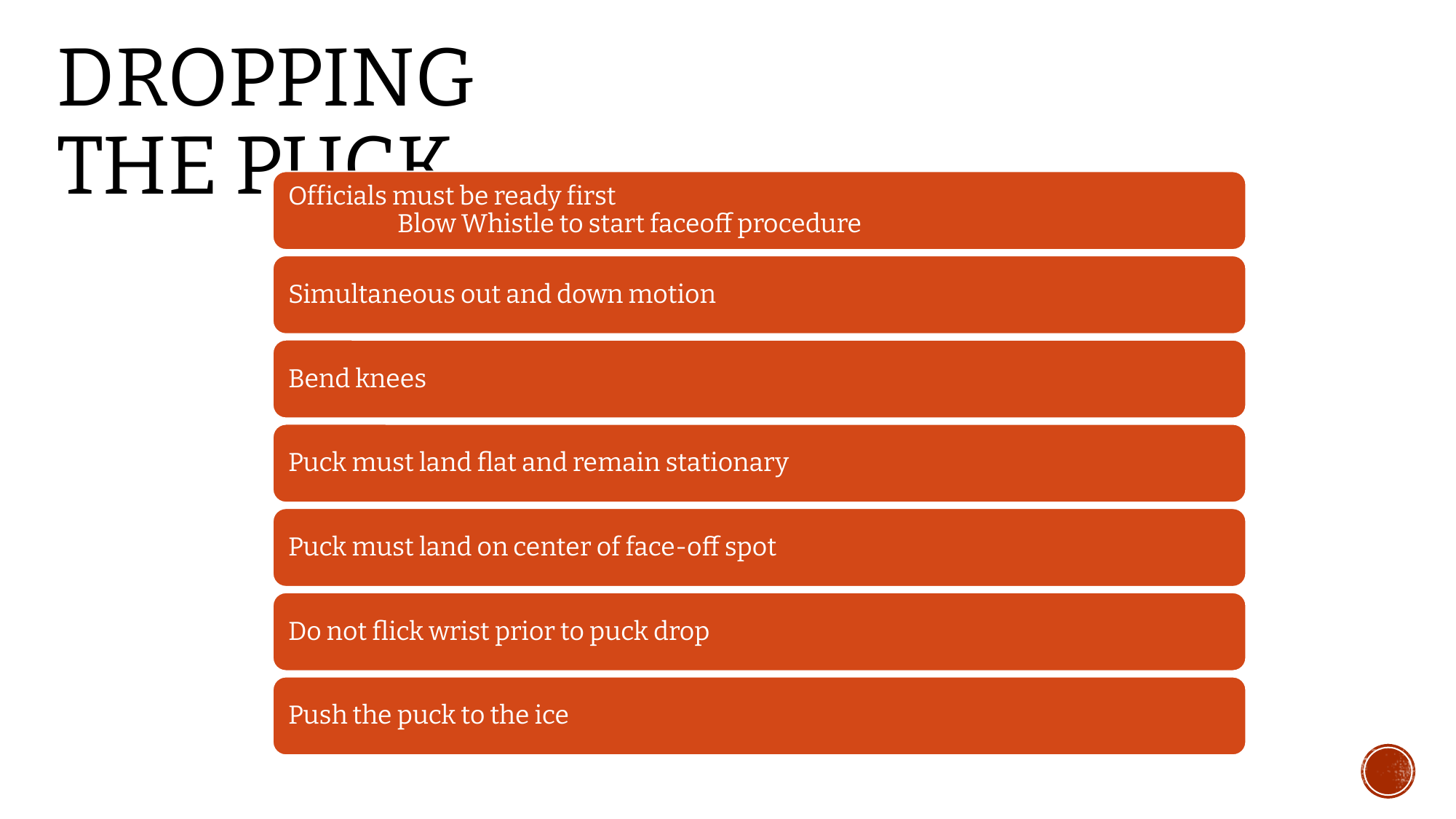

# Dropping the Puck
Officials must be ready first
	Blow Whistle to start faceoff procedure
Simultaneous out and down motion
Bend knees
Puck must land flat and remain stationary
Puck must land on center of face-off spot
Do not flick wrist prior to puck drop
Push the puck to the ice